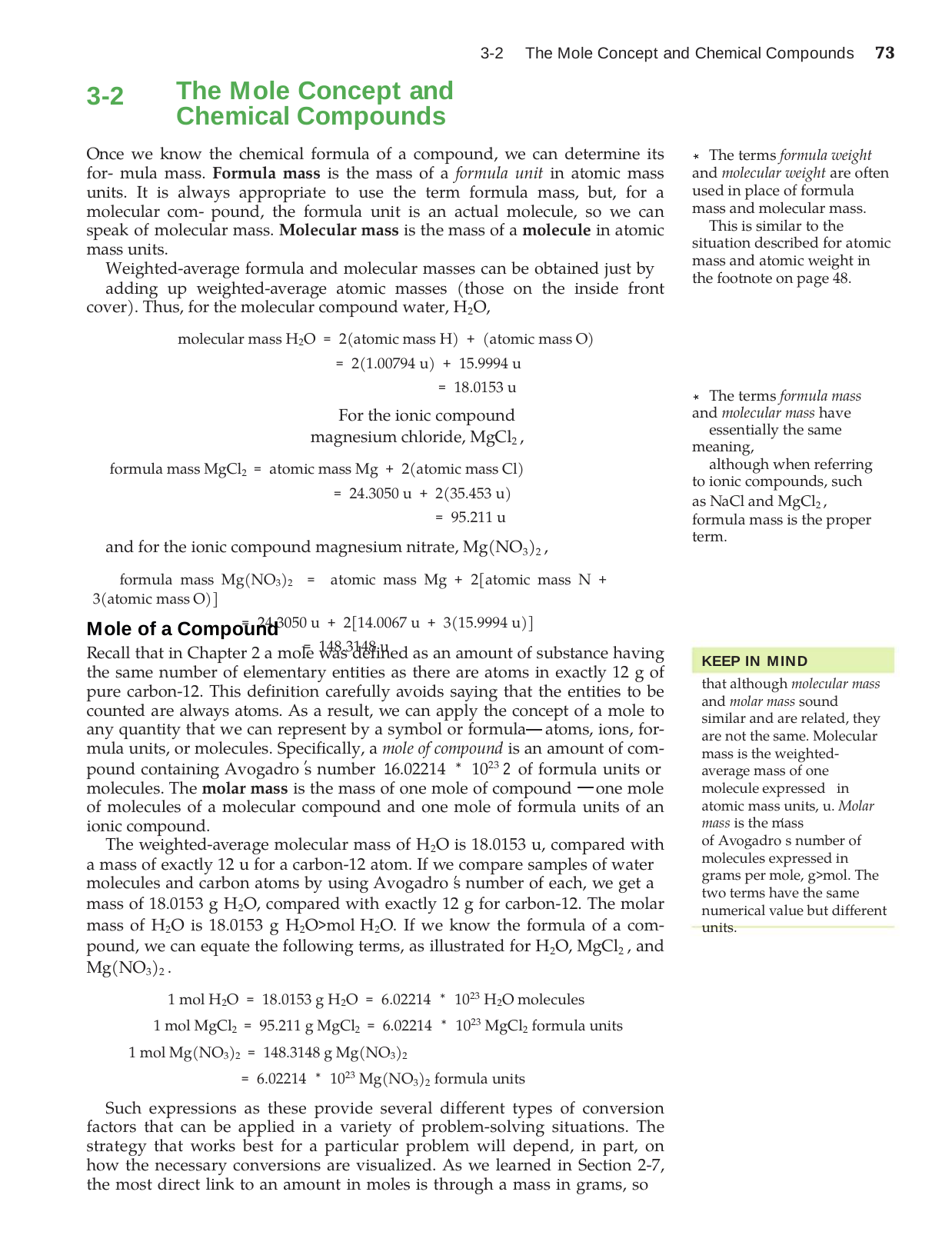

3-2	The Mole Concept and Chemical Compounds	73
3-2
The Mole Concept and Chemical Compounds
Once we know the chemical formula of a compound, we can determine its for- mula mass. Formula mass is the mass of a formula unit in atomic mass units. It is always appropriate to use the term formula mass, but, for a molecular com- pound, the formula unit is an actual molecule, so we can speak of molecular mass. Molecular mass is the mass of a molecule in atomic mass units.
Weighted-average formula and molecular masses can be obtained just by
adding up weighted-average atomic masses (those on the inside front cover). Thus, for the molecular compound water, H2O,
 molecular mass H2O  =  2(atomic mass H)  +  (atomic mass O)
  =  2(1.00794 u)  +  15.9994 u
  =  18.0153 u
For the ionic compound magnesium chloride, MgCl2 ,
 formula mass MgCl2  =  atomic mass Mg  +  2(atomic mass Cl)
  =  24.3050 u  +  2(35.453 u)
  =  95.211 u
and for the ionic compound magnesium nitrate, Mg(NO3)2 ,
 formula mass Mg(NO3)2  =  atomic mass Mg + 2[atomic mass N + 3(atomic mass O)]
  =  24.3050 u  +  2[14.0067 u  +  3(15.9994 u)]
  =  148.3148 u
*
The terms formula weight and molecular weight are often used in place of formula mass and molecular mass.
This is similar to the situation described for atomic mass and atomic weight in the footnote on page 48.
*
The terms formula mass and molecular mass have
essentially the same meaning,
although when referring to ionic compounds, such as NaCl and MgCl2 , formula mass is the proper term.
Mole of a Compound
Recall that in Chapter 2 a mole was defined as an amount of substance having the same number of elementary entities as there are atoms in exactly 12 g of pure carbon-12. This definition carefully avoids saying that the entities to be counted are always atoms. As a result, we can apply the concept of a mole to any quantity that we can represent by a symbol or formula    atoms, ions, for- mula units, or molecules. Specifically, a mole of compound is an amount of com- pound containing Avogadro s number  16.02214  *  1023
KEEP IN MIND
that although molecular mass and molar mass sound similar and are related, they are not the same. Molecular mass is the weighted-average mass of one molecule expressed   in atomic mass units, u. Molar mass is the mass
of Avogadro s number of molecules expressed in grams per mole, g>mol. The two terms have the same numerical value but different units.

2  of formula units or

molecules. The molar mass is the mass of one mole of compound	one mole

of molecules of a molecular compound and one mole of formula units of an ionic compound.
The weighted-average molecular mass of H2O is 18.0153 u, compared with a mass of exactly 12 u for a carbon-12 atom. If we compare samples of water
molecules and carbon atoms by using Avogadro s number of each, we get a
mass of 18.0153 g H2O, compared with exactly 12 g for carbon-12. The molar mass of H2O is 18.0153 g H2O>mol H2O. If we know the formula of a com- pound, we can equate the following terms, as illustrated for H2O, MgCl2 , and Mg(NO3)2 .
 1 mol H2O  =  18.0153 g H2O  =  6.02214  *  1023 H2O molecules
 1 mol MgCl2  =  95.211 g MgCl2  =  6.02214  *  1023 MgCl2 formula units
 1 mol Mg(NO3)2  =  148.3148 g Mg(NO3)2
  =  6.02214  *  1023 Mg(NO3)2 formula units
Such expressions as these provide several different types of conversion factors that can be applied in a variety of problem-solving situations. The strategy that works best for a particular problem will depend, in part, on how the necessary conversions are visualized. As we learned in Section 2-7, the most direct link to an amount in moles is through a mass in grams, so